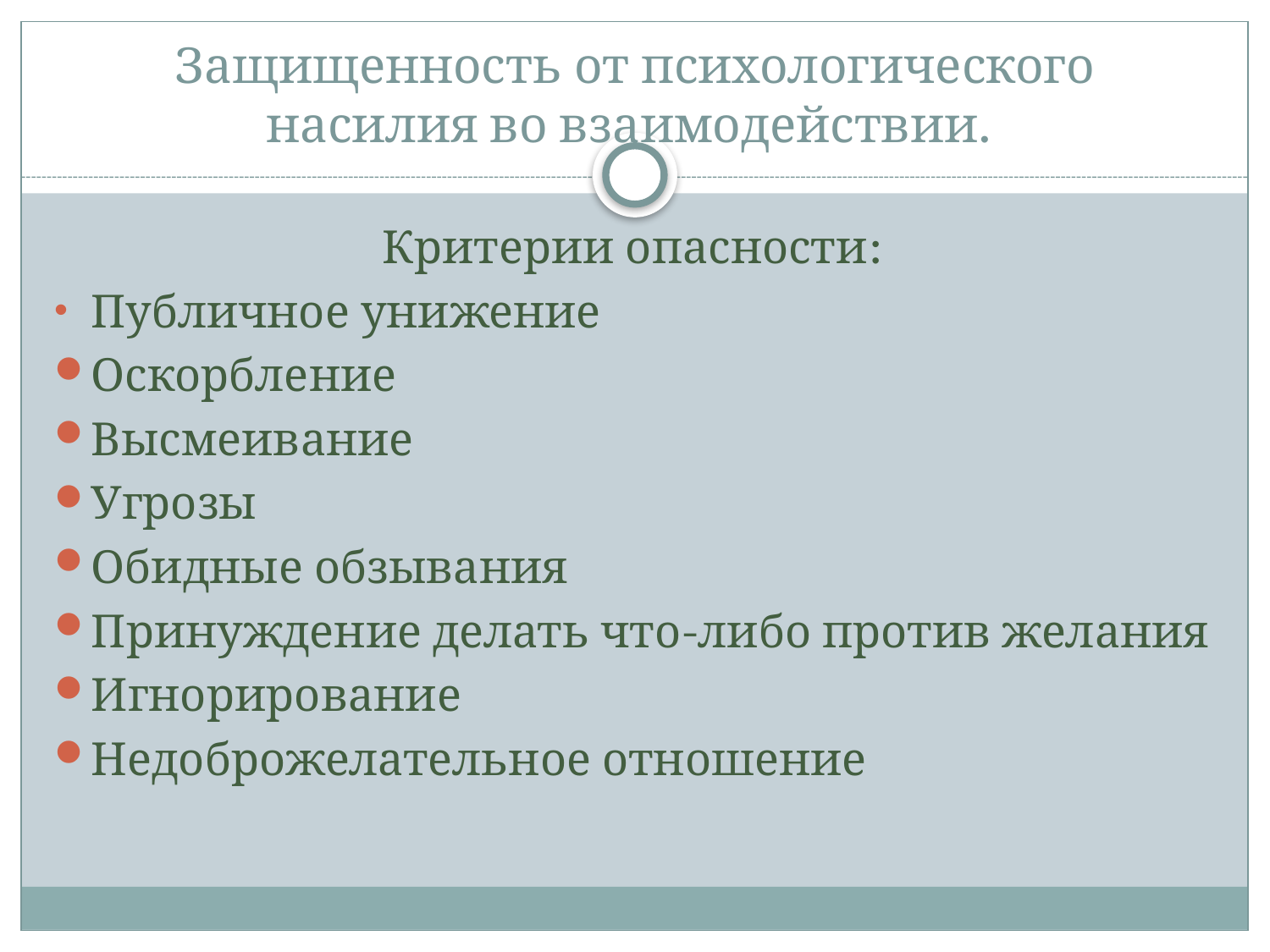

# Защищенность от психологического насилия во взаимодействии.
Критерии опасности:
Публичное унижение
Оскорбление
Высмеивание
Угрозы
Обидные обзывания
Принуждение делать что-либо против желания
Игнорирование
Недоброжелательное отношение